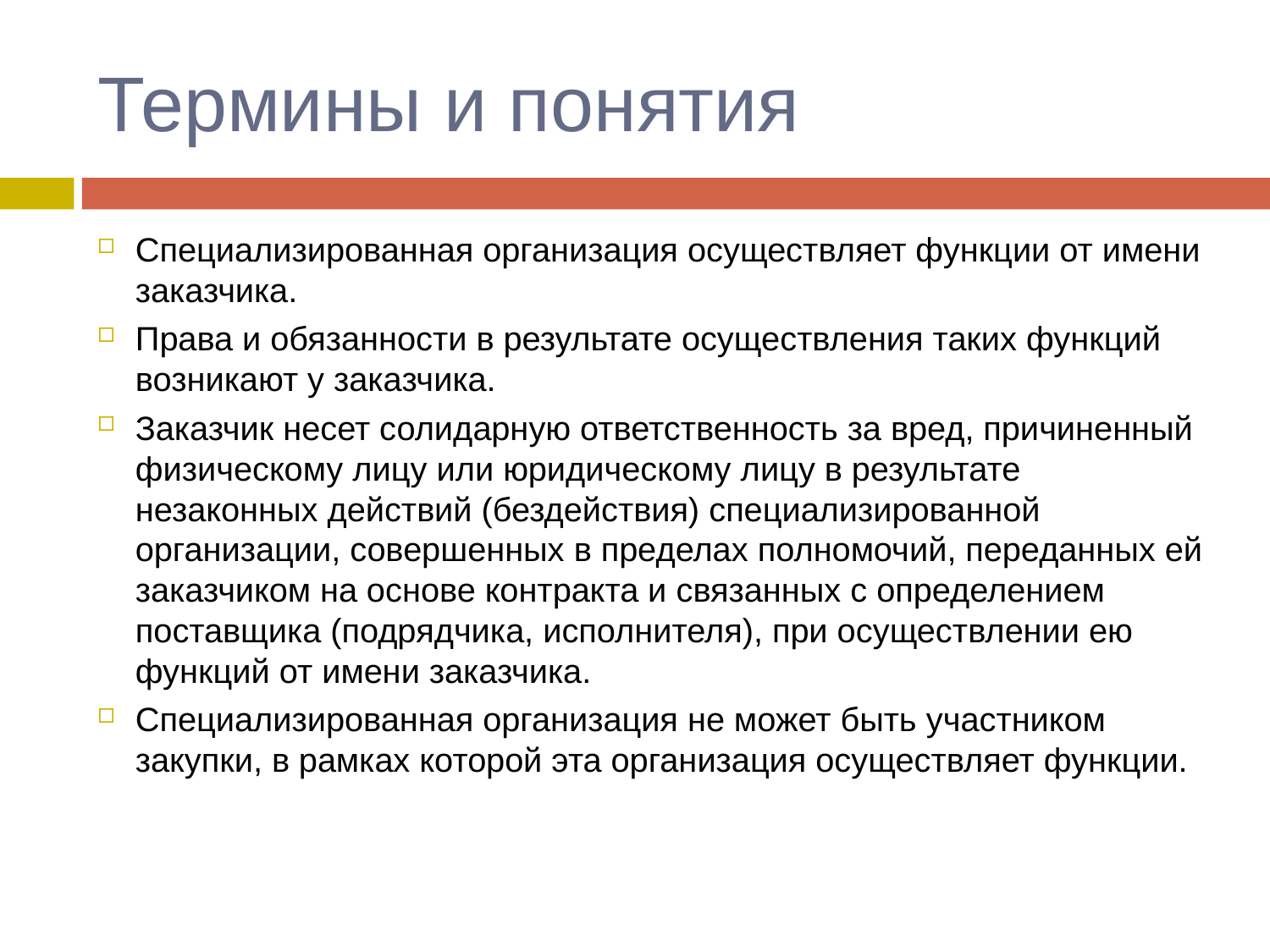

# Термины и понятия
Специализированная организация осуществляет функции от имени заказчика.
Права и обязанности в результате осуществления таких функций возникают у заказчика.
Заказчик несет солидарную ответственность за вред, причиненный физическому лицу или юридическому лицу в результате незаконных действий (бездействия) специализированной организации, совершенных в пределах полномочий, переданных ей заказчиком на основе контракта и связанных с определением поставщика (подрядчика, исполнителя), при осуществлении ею функций от имени заказчика.
Специализированная организация не может быть участником закупки, в рамках которой эта организация осуществляет функции.